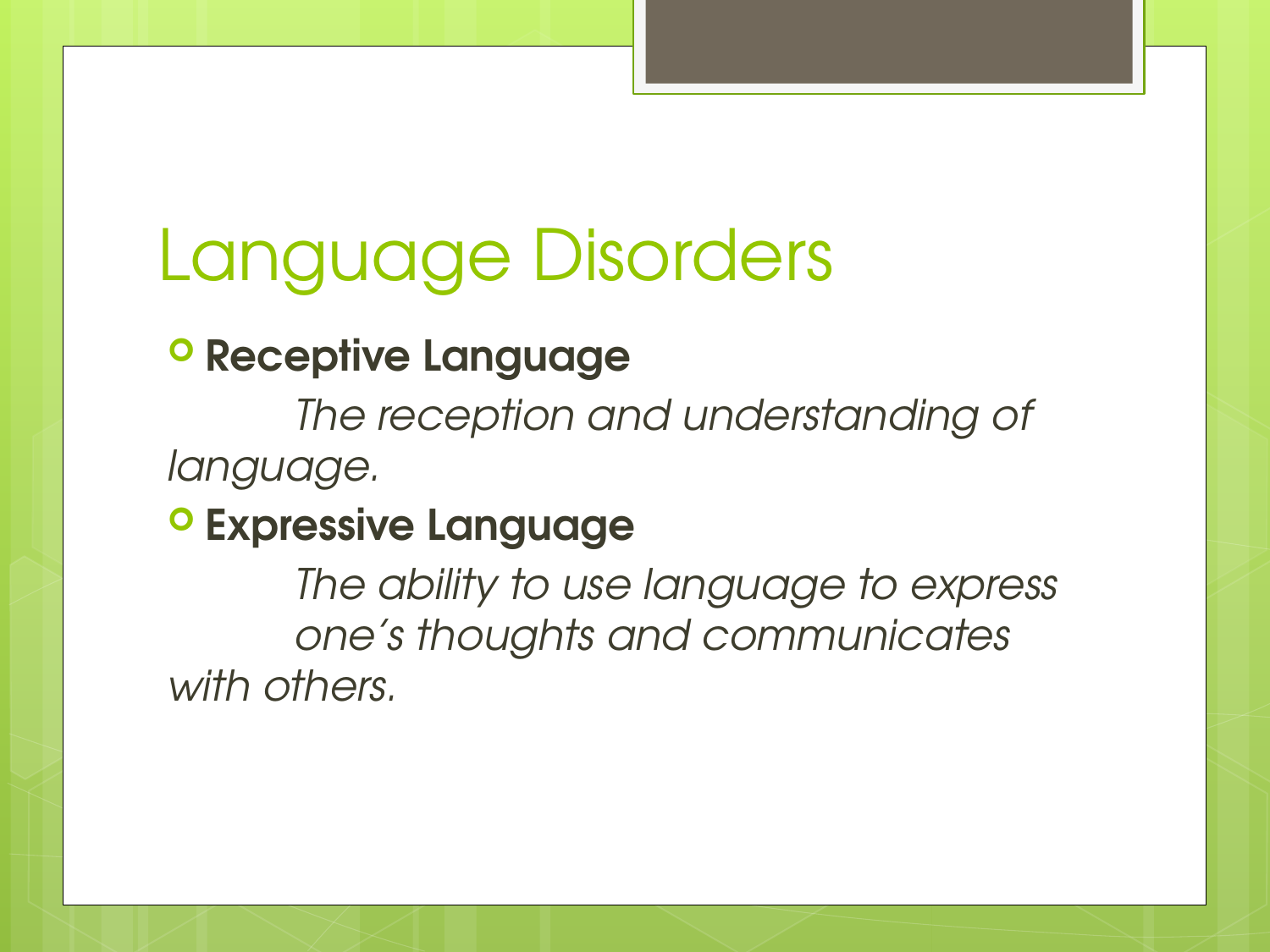

# Language Disorders
Receptive Language
	The reception and understanding of 	language.
Expressive Language
	The ability to use language to express 	one’s thoughts and communicates 	with others.